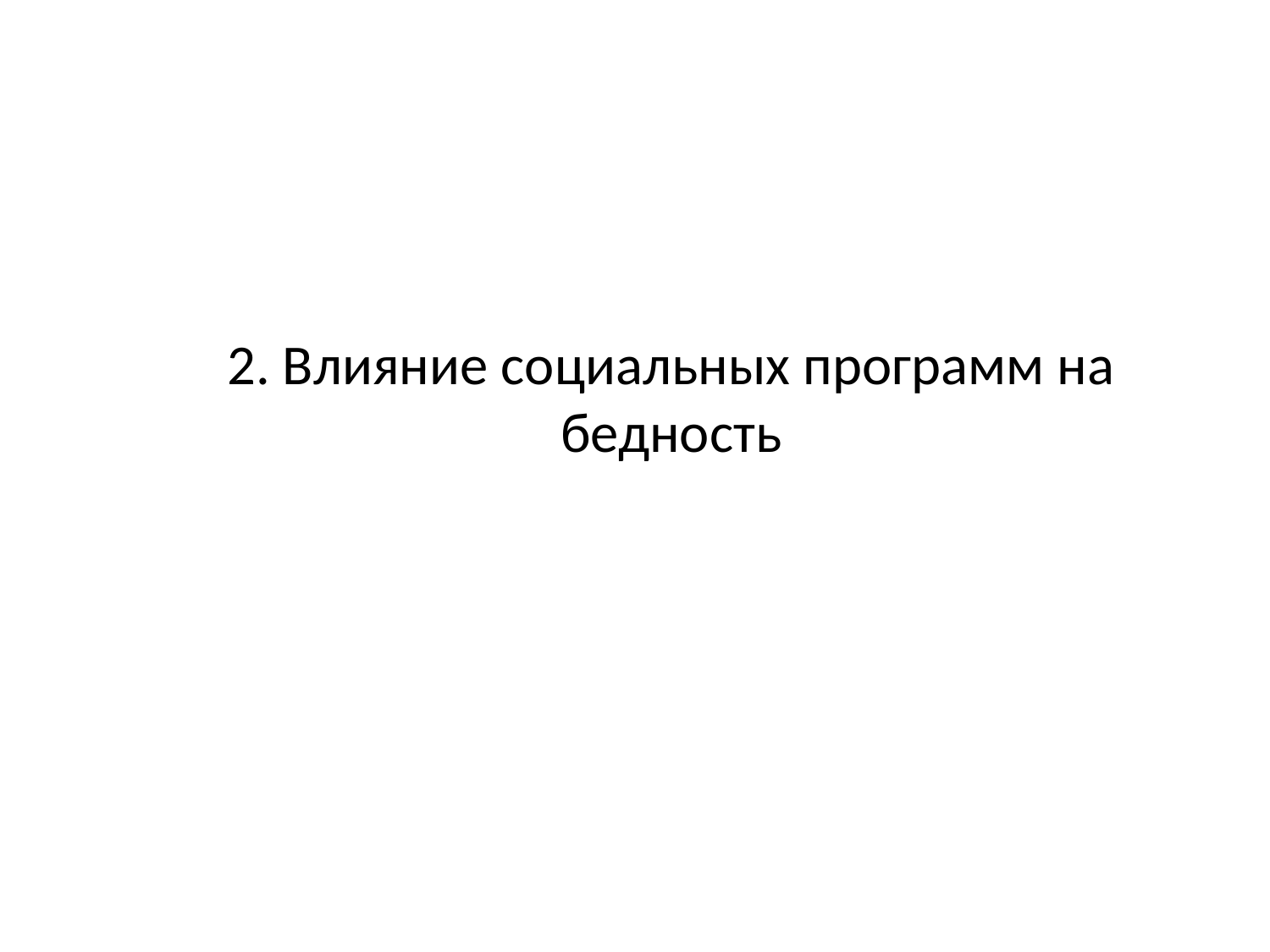

# 2. Влияние социальных программ на бедность